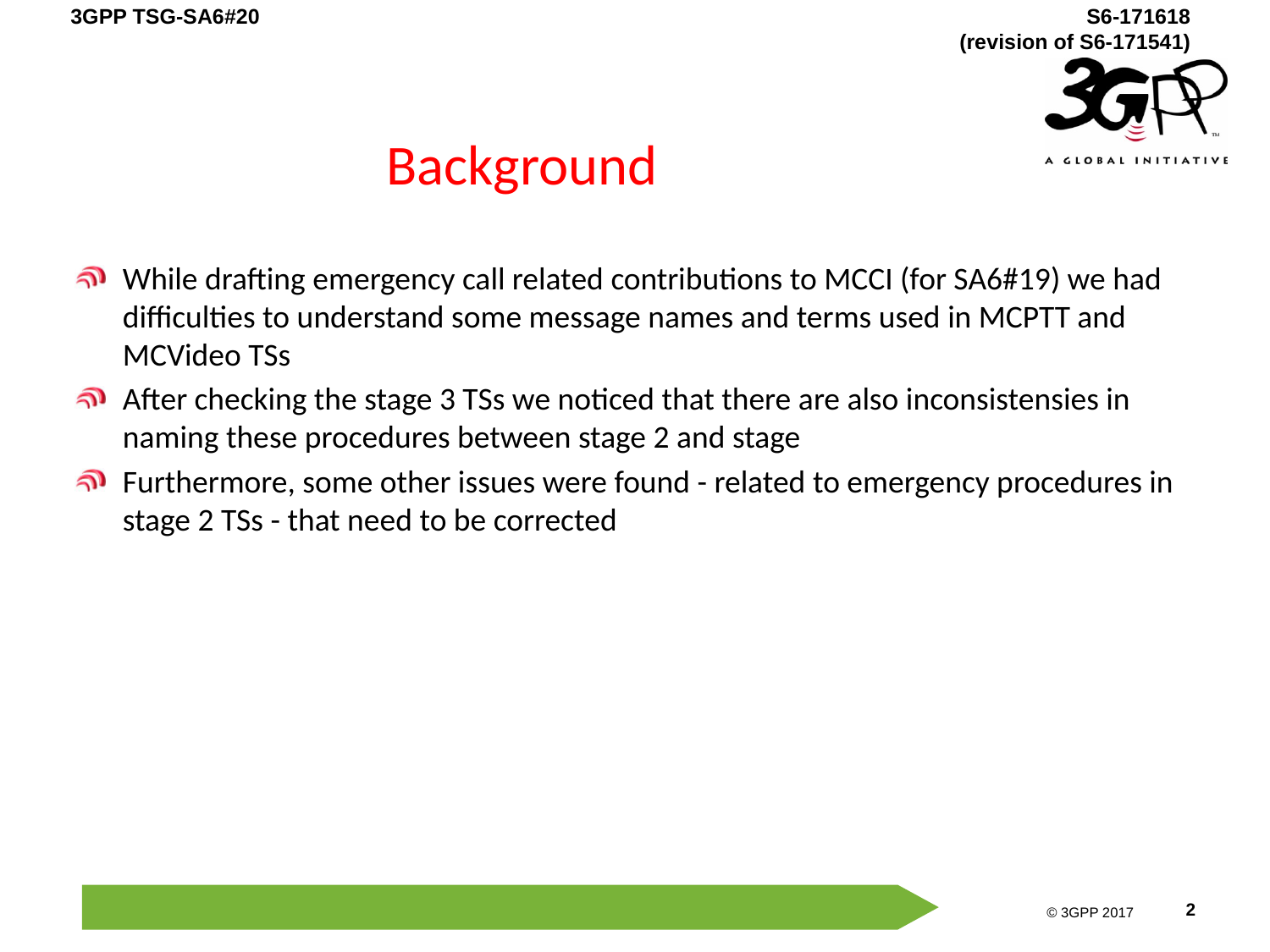

# Background
While drafting emergency call related contributions to MCCI (for SA6#19) we had difficulties to understand some message names and terms used in MCPTT and MCVideo TSs
After checking the stage 3 TSs we noticed that there are also inconsistensies in naming these procedures between stage 2 and stage
Furthermore, some other issues were found - related to emergency procedures in stage 2 TSs - that need to be corrected